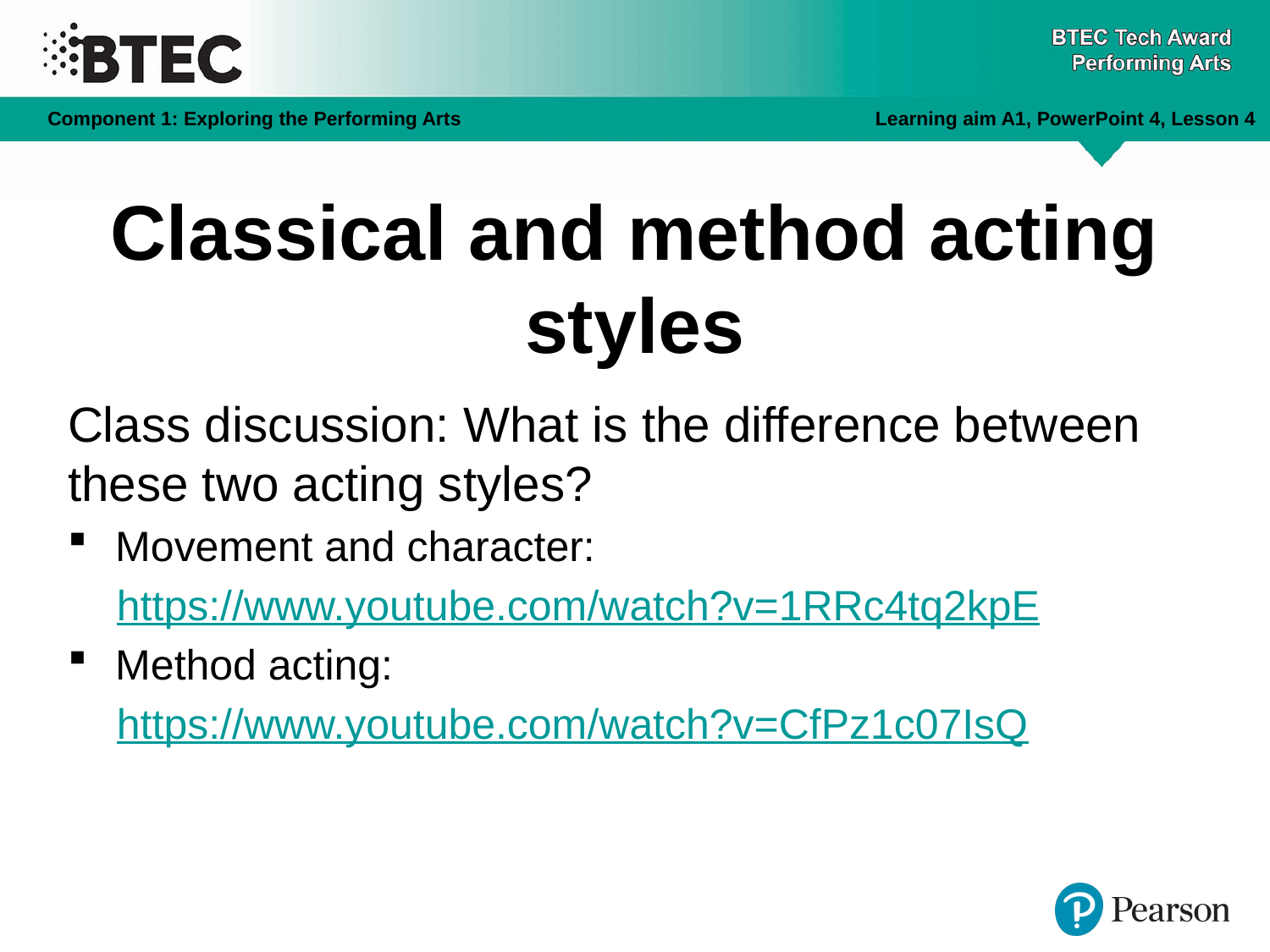

# Classical and method acting styles
Class discussion: What is the difference between these two acting styles?
Movement and character:
https://www.youtube.com/watch?v=1RRc4tq2kpE
Method acting:
https://www.youtube.com/watch?v=CfPz1c07IsQ